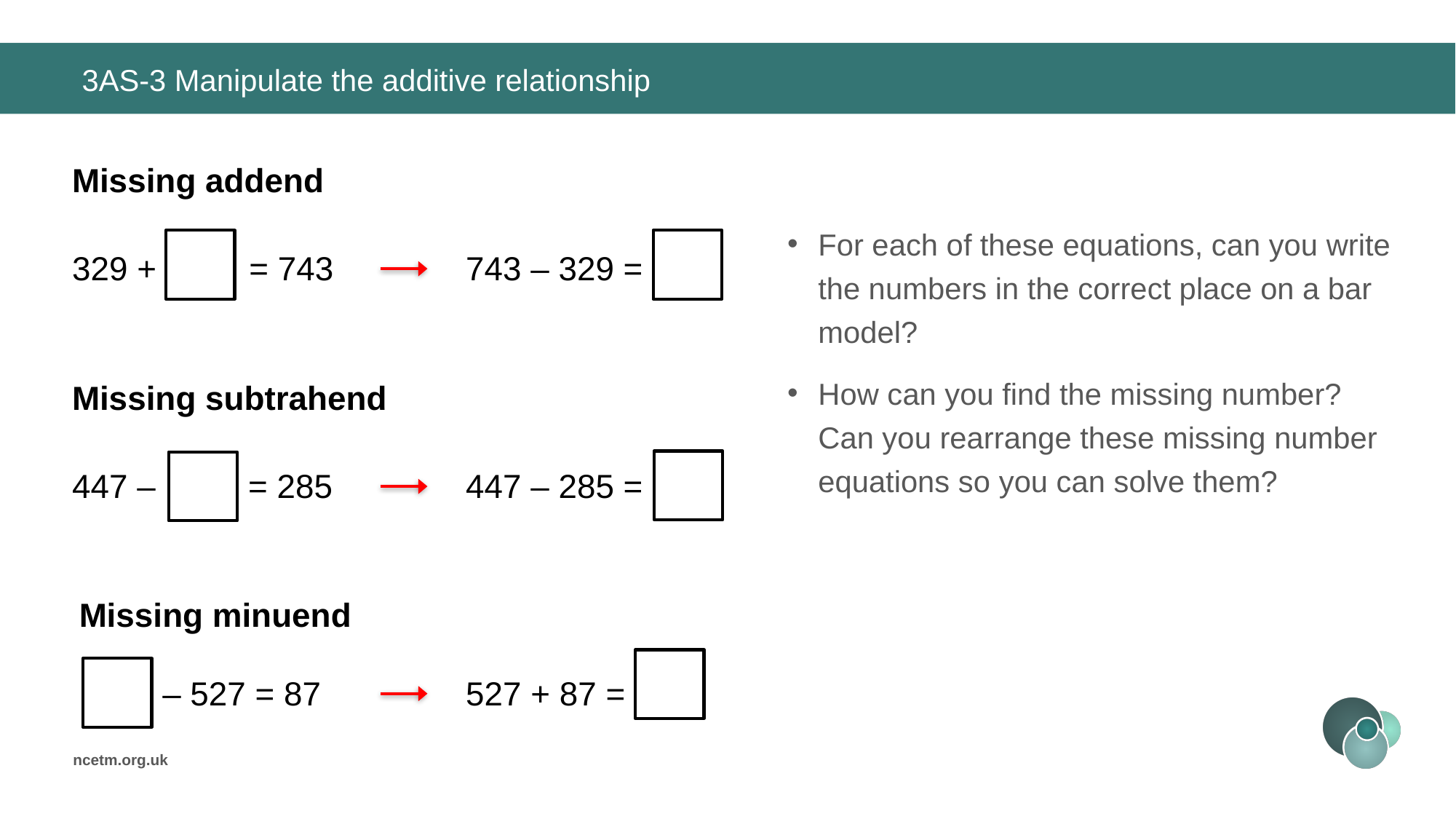

# 3AS-3 Manipulate the additive relationship
Missing addend
329 +          = 743
For each of these equations, can you write the numbers in the correct place on a bar model?
How can you find the missing number?  Can you rearrange these missing number equations so you can solve them?

743 – 329 =
Missing subtrahend

447 –          = 285
447 – 285 =
Missing minuend

– 527 = 87
527 + 87 =